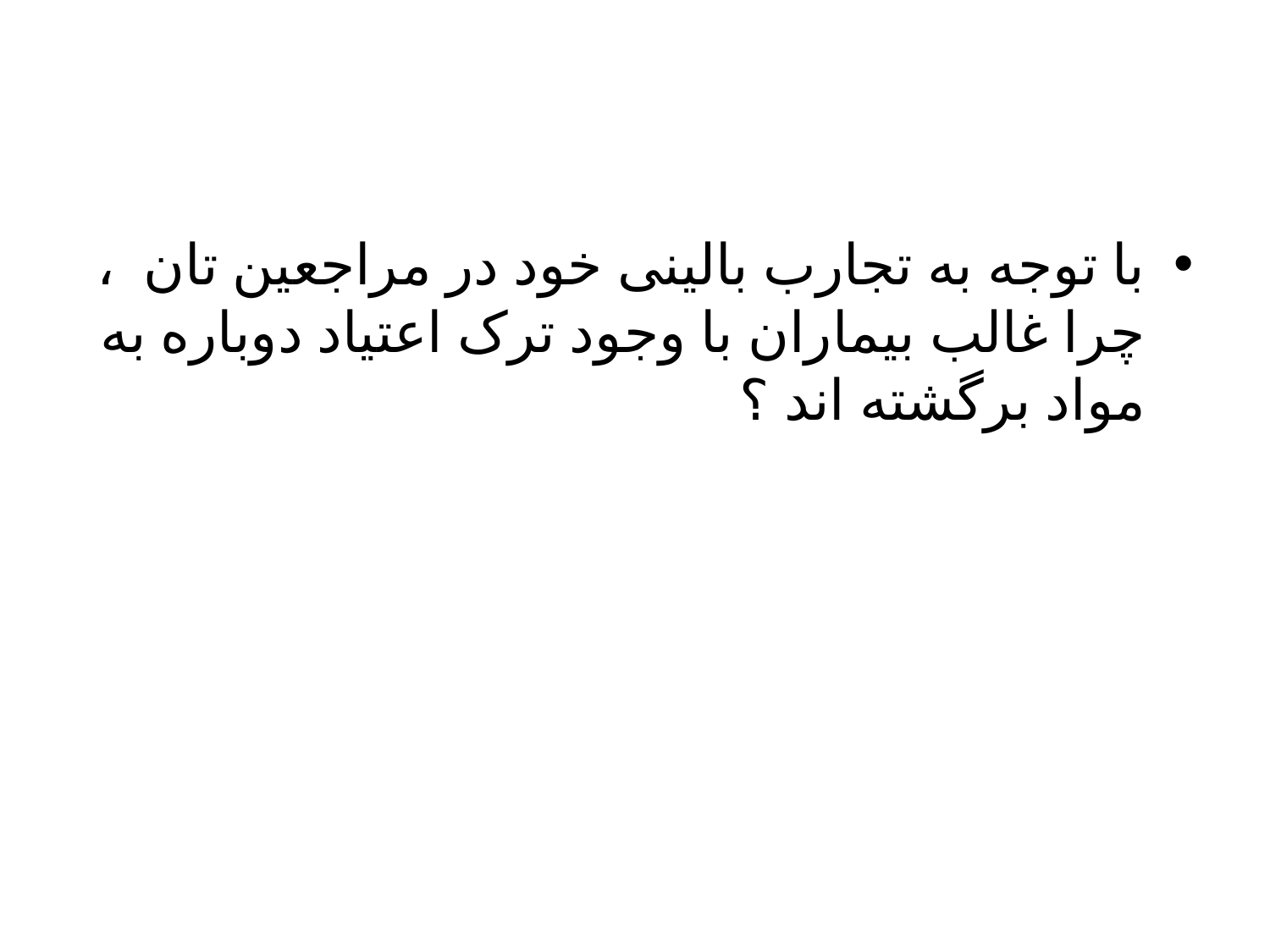

#
با توجه به تجارب بالینی خود در مراجعین تان  ، چرا غالب بیماران با وجود ترک اعتیاد دوباره به مواد برگشته اند ؟